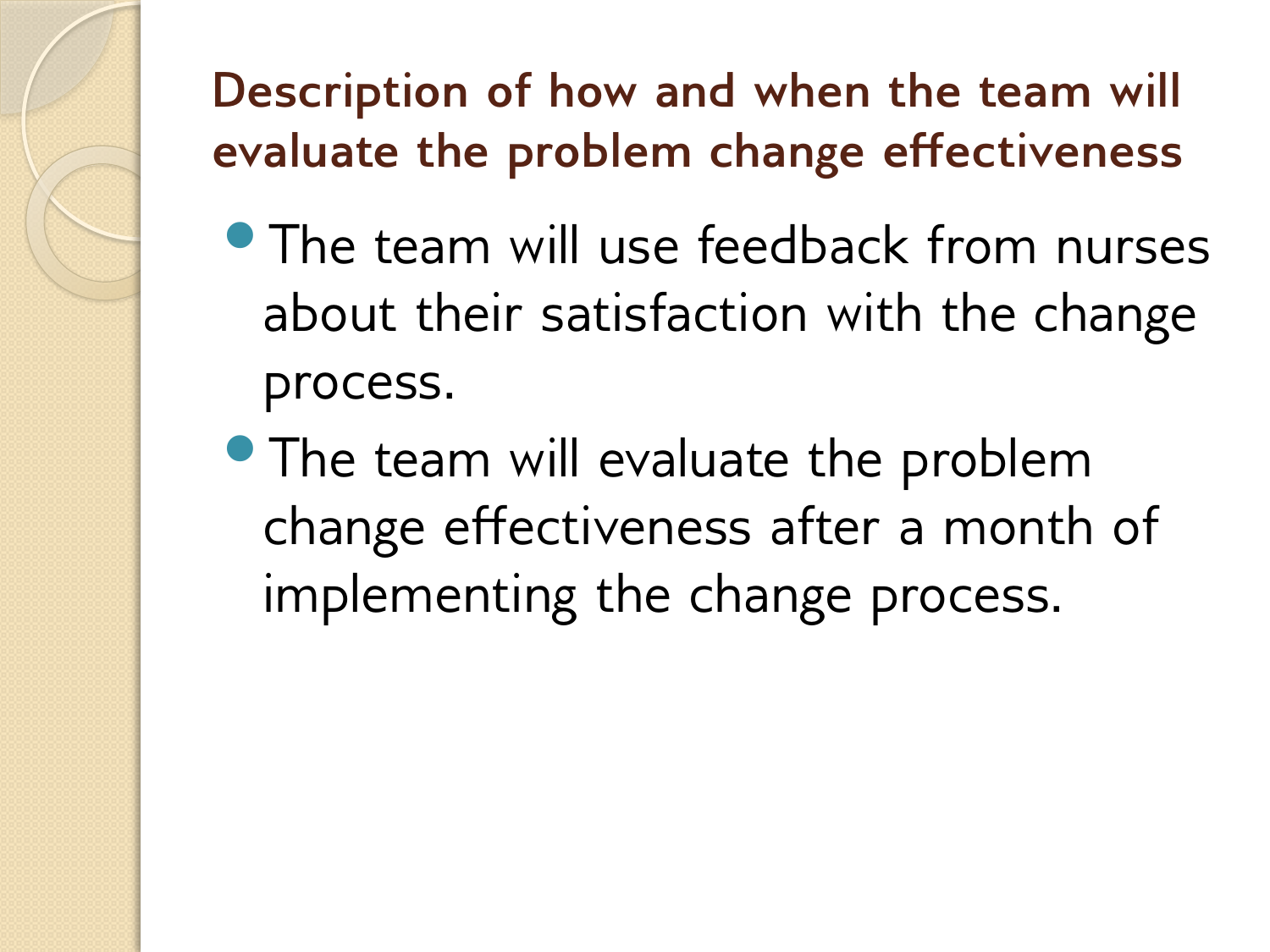

# Description of how and when the team will evaluate the problem change effectiveness
The team will use feedback from nurses about their satisfaction with the change process.
The team will evaluate the problem change effectiveness after a month of implementing the change process.